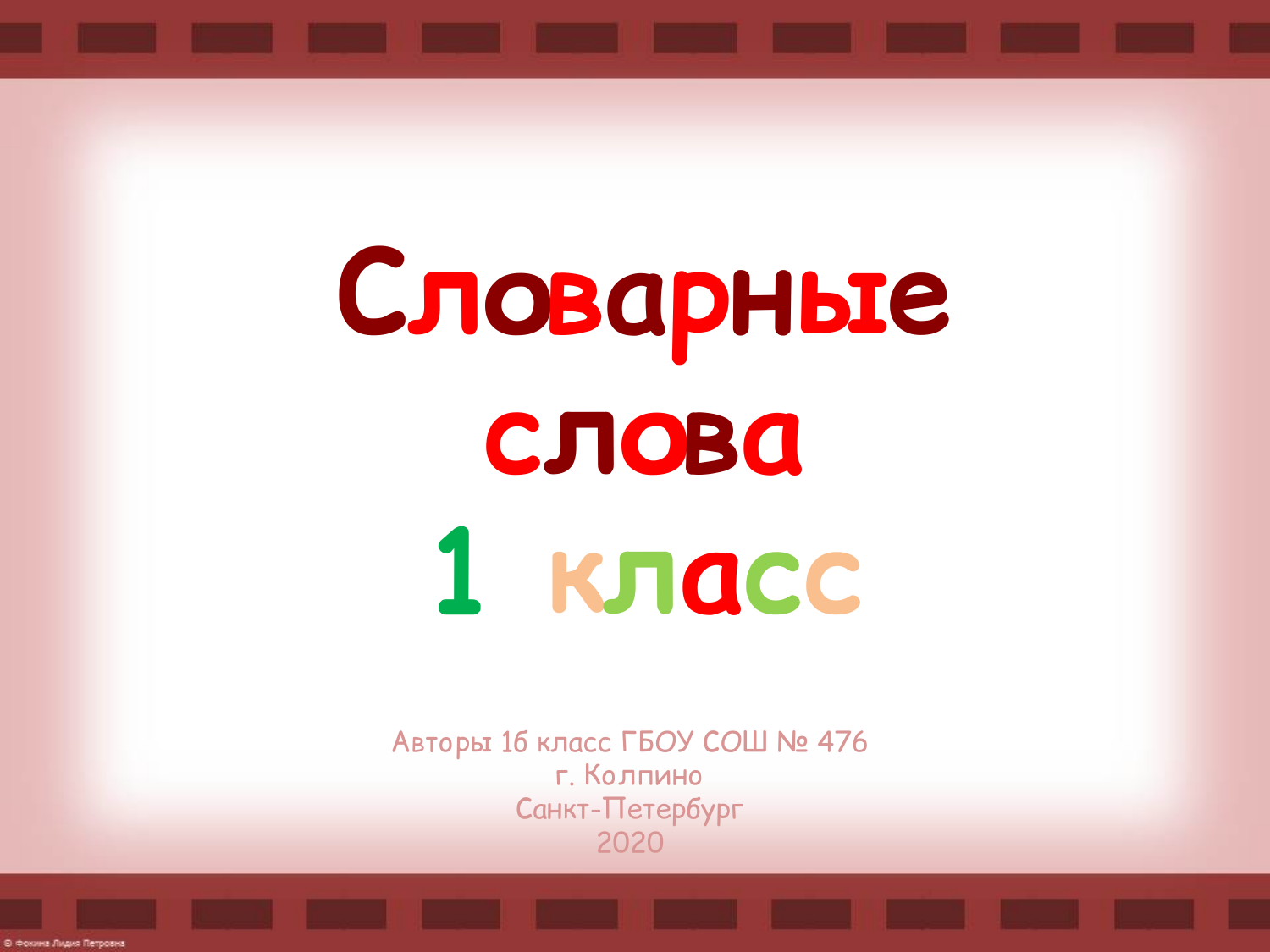

# Словарные слова 1 класс
Авторы 1б класс ГБОУ СОШ № 476
г. Колпино
Санкт-Петербург
2020